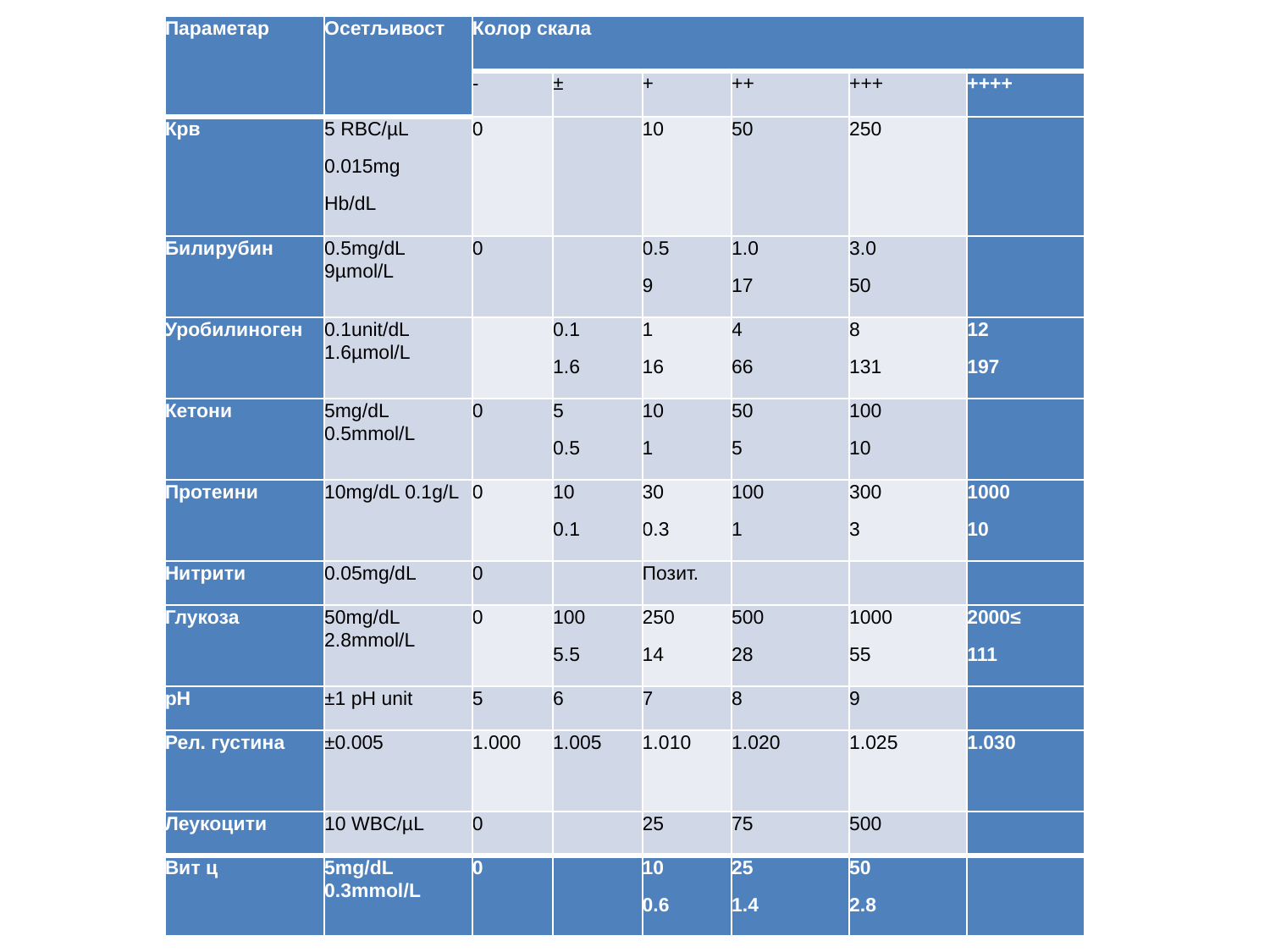

| Параметар | Oсетљивост | Колор скала |  |  |  |  |  |
| --- | --- | --- | --- | --- | --- | --- | --- |
|  |  | - | ± | + | ++ | +++ | ++++ |
| Крв | 5 RBC/µL 0.015mg Hb/dL | 0 |  | 10 | 50 | 250 |  |
| Билирубин | 0.5mg/dL 9µmol/L | 0 |  | 0.5 9 | 1.0 17 | 3.0 50 |  |
| Уробилиноген | 0.1unit/dL 1.6µmol/L |  | 0.1 1.6 | 1 16 | 4 66 | 8 131 | 12 197 |
| Кетони | 5mg/dL 0.5mmol/L | 0 | 5 0.5 | 10 1 | 50 5 | 100 10 |  |
| Протеини | 10mg/dL 0.1g/L | 0 | 10 0.1 | 30 0.3 | 100 1 | 300 3 | 1000 10 |
| Нитрити | 0.05mg/dL | 0 |  | Позит. |  |  |  |
| Глукоза | 50mg/dL 2.8mmol/L | 0 | 100 5.5 | 250 14 | 500 28 | 1000 55 | 2000≤ 111 |
| pH | ±1 pH unit | 5 | 6 | 7 | 8 | 9 |  |
| Рел. густина | ±0.005 | 1.000 | 1.005 | 1.010 | 1.020 | 1.025 | 1.030 |
| Леукоцити | 10 WBC/µL | 0 |  | 25 | 75 | 500 |  |
| Вит ц | 5mg/dL 0.3mmol/L | 0 |  | 10 0.6 | 25 1.4 | 50 2.8 |  |